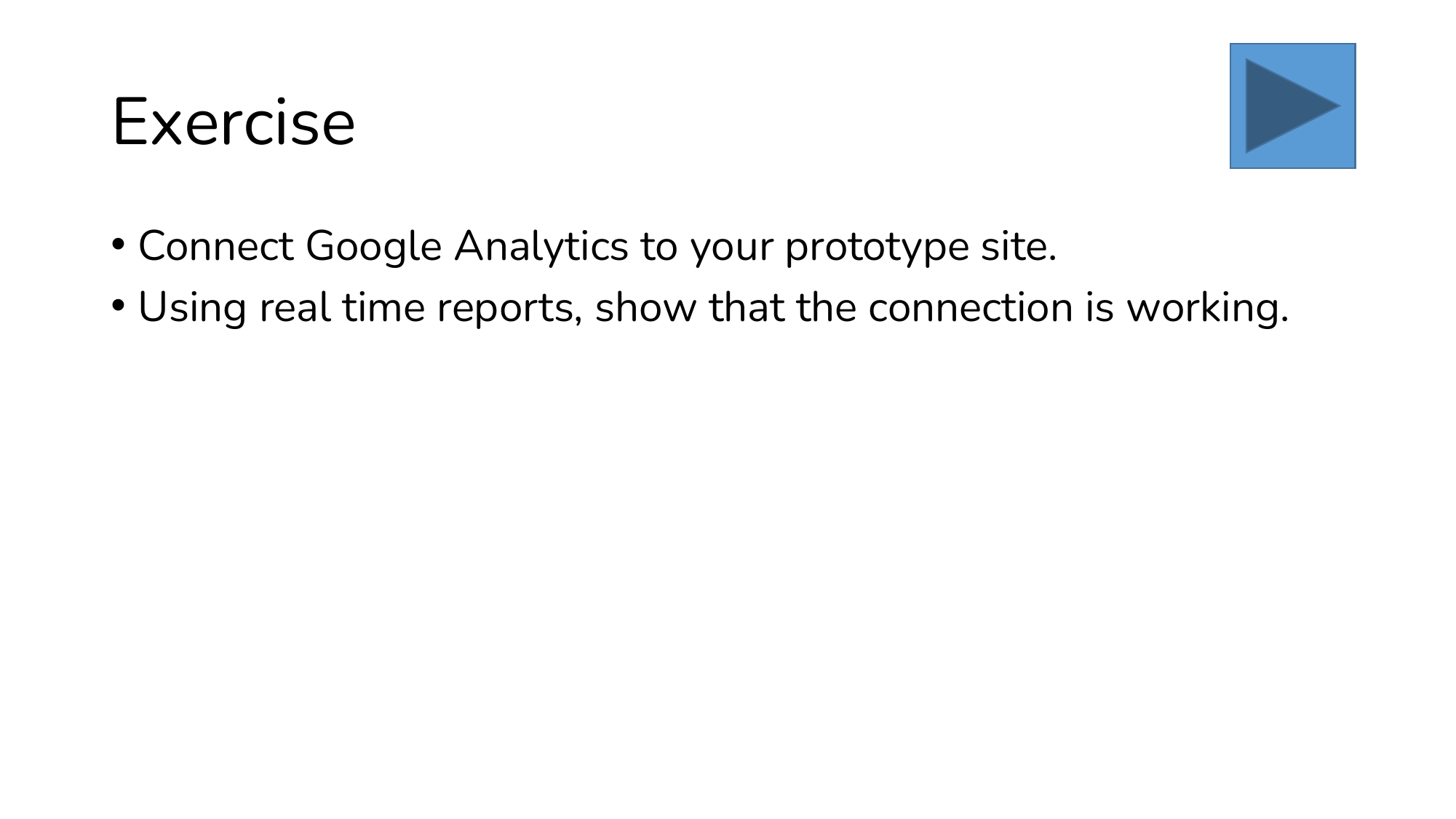

# Exercise

Connect Google Analytics to your prototype site.
Using real time reports, show that the connection is working.